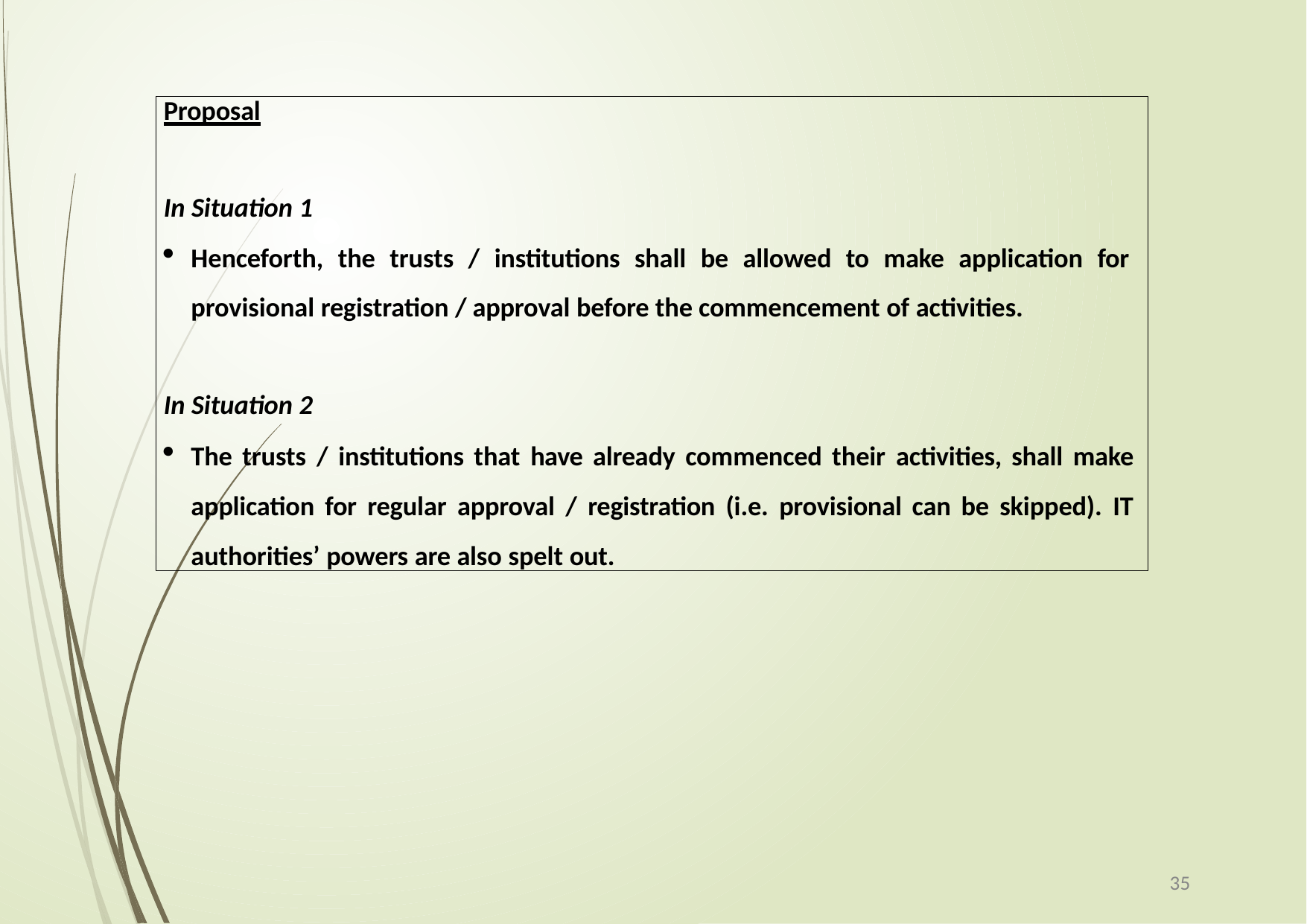

Proposal

In Situation 1
Henceforth, the trusts / institutions shall be allowed to make application for  provisional registration / approval before the commencement of activities.

In Situation 2
The trusts / institutions that have already commenced their activities, shall make  application for regular approval / registration (i.e. provisional can be skipped). IT  authorities’ powers are also spelt out.
35